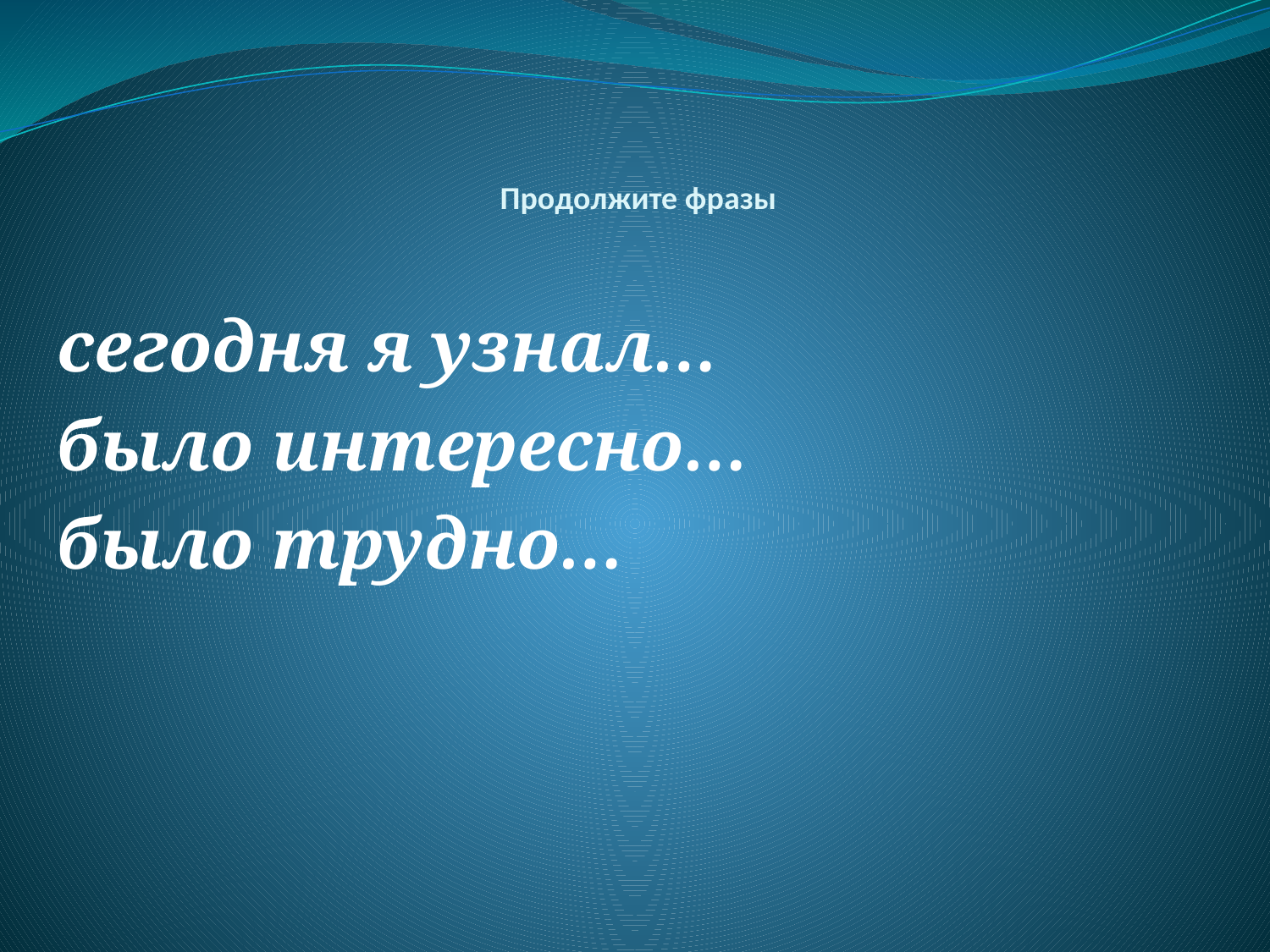

# Продолжите фразы

сегодня я узнал…
было интересно…
было трудно…